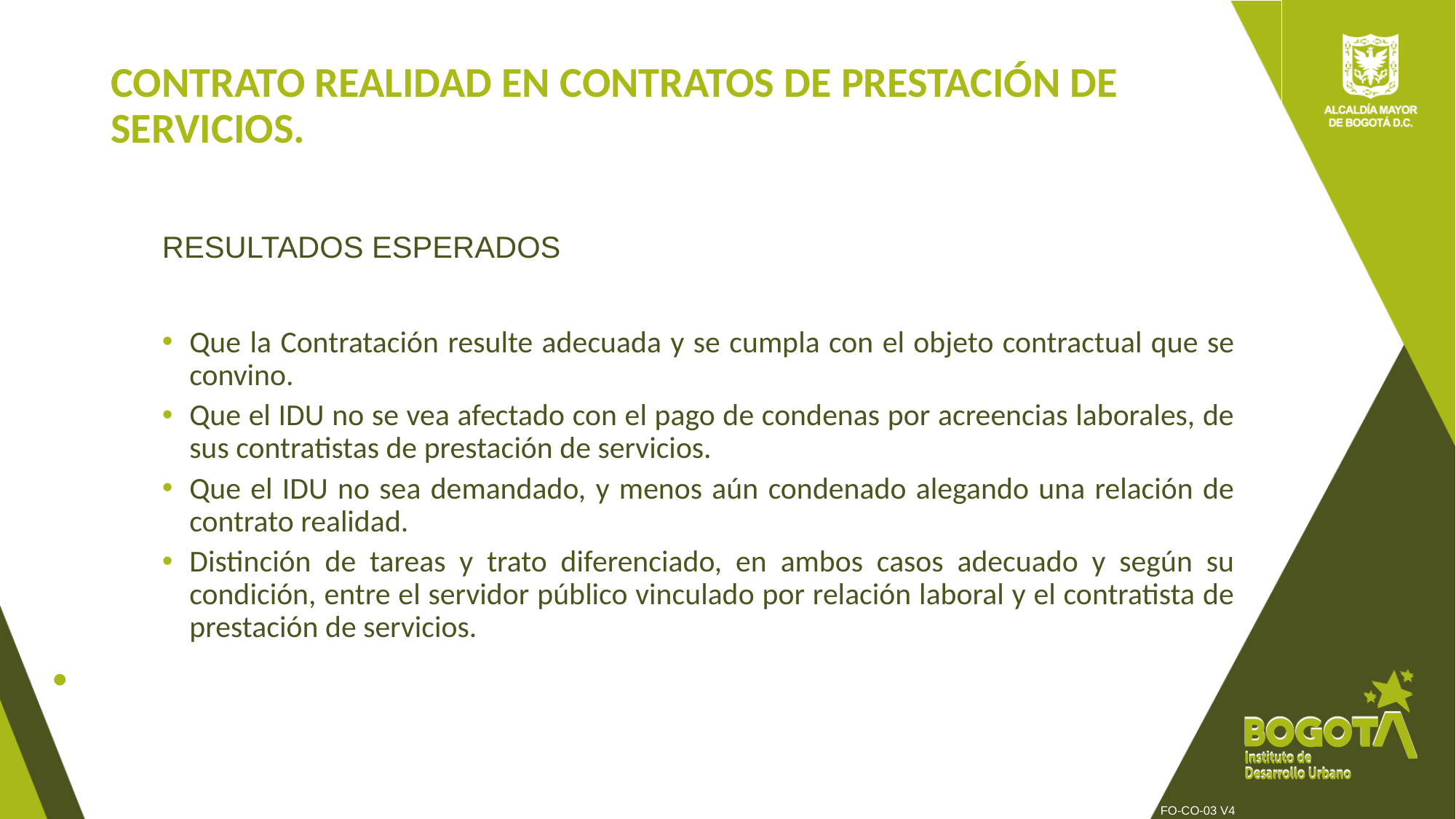

# CONTRATO REALIDAD EN CONTRATOS DE PRESTACIÓN DE SERVICIOS.
RESULTADOS ESPERADOS

Que la Contratación resulte adecuada y se cumpla con el objeto contractual que se convino.
Que el IDU no se vea afectado con el pago de condenas por acreencias laborales, de sus contratistas de prestación de servicios.
Que el IDU no sea demandado, y menos aún condenado alegando una relación de contrato realidad.
Distinción de tareas y trato diferenciado, en ambos casos adecuado y según su condición, entre el servidor público vinculado por relación laboral y el contratista de prestación de servicios.